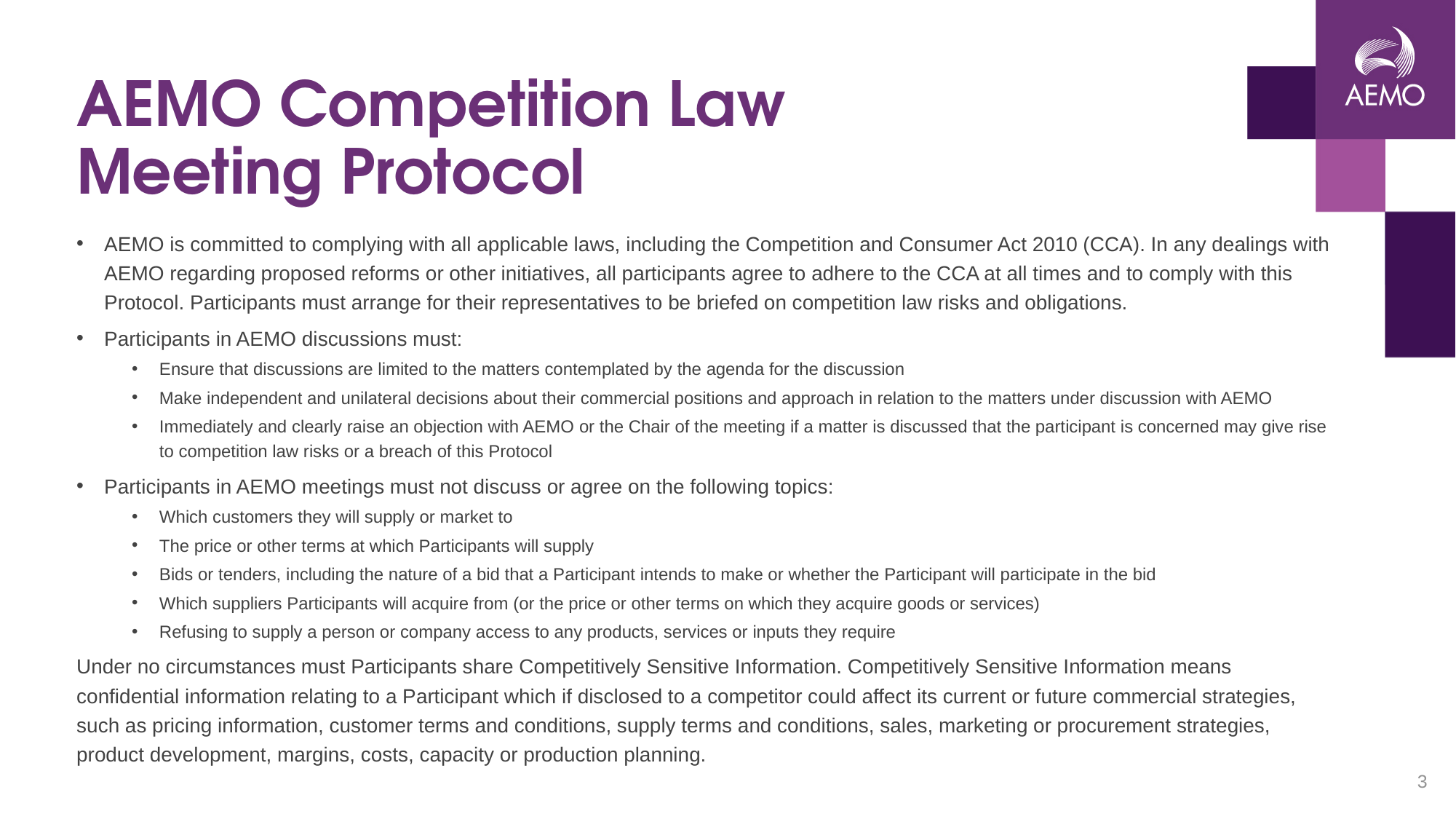

# AEMO Competition Law Meeting Protocol
AEMO is committed to complying with all applicable laws, including the Competition and Consumer Act 2010 (CCA). In any dealings with AEMO regarding proposed reforms or other initiatives, all participants agree to adhere to the CCA at all times and to comply with this Protocol. Participants must arrange for their representatives to be briefed on competition law risks and obligations.
Participants in AEMO discussions must:
Ensure that discussions are limited to the matters contemplated by the agenda for the discussion
Make independent and unilateral decisions about their commercial positions and approach in relation to the matters under discussion with AEMO
Immediately and clearly raise an objection with AEMO or the Chair of the meeting if a matter is discussed that the participant is concerned may give rise to competition law risks or a breach of this Protocol
Participants in AEMO meetings must not discuss or agree on the following topics:
Which customers they will supply or market to
The price or other terms at which Participants will supply
Bids or tenders, including the nature of a bid that a Participant intends to make or whether the Participant will participate in the bid
Which suppliers Participants will acquire from (or the price or other terms on which they acquire goods or services)
Refusing to supply a person or company access to any products, services or inputs they require
Under no circumstances must Participants share Competitively Sensitive Information. Competitively Sensitive Information means confidential information relating to a Participant which if disclosed to a competitor could affect its current or future commercial strategies, such as pricing information, customer terms and conditions, supply terms and conditions, sales, marketing or procurement strategies, product development, margins, costs, capacity or production planning.
3